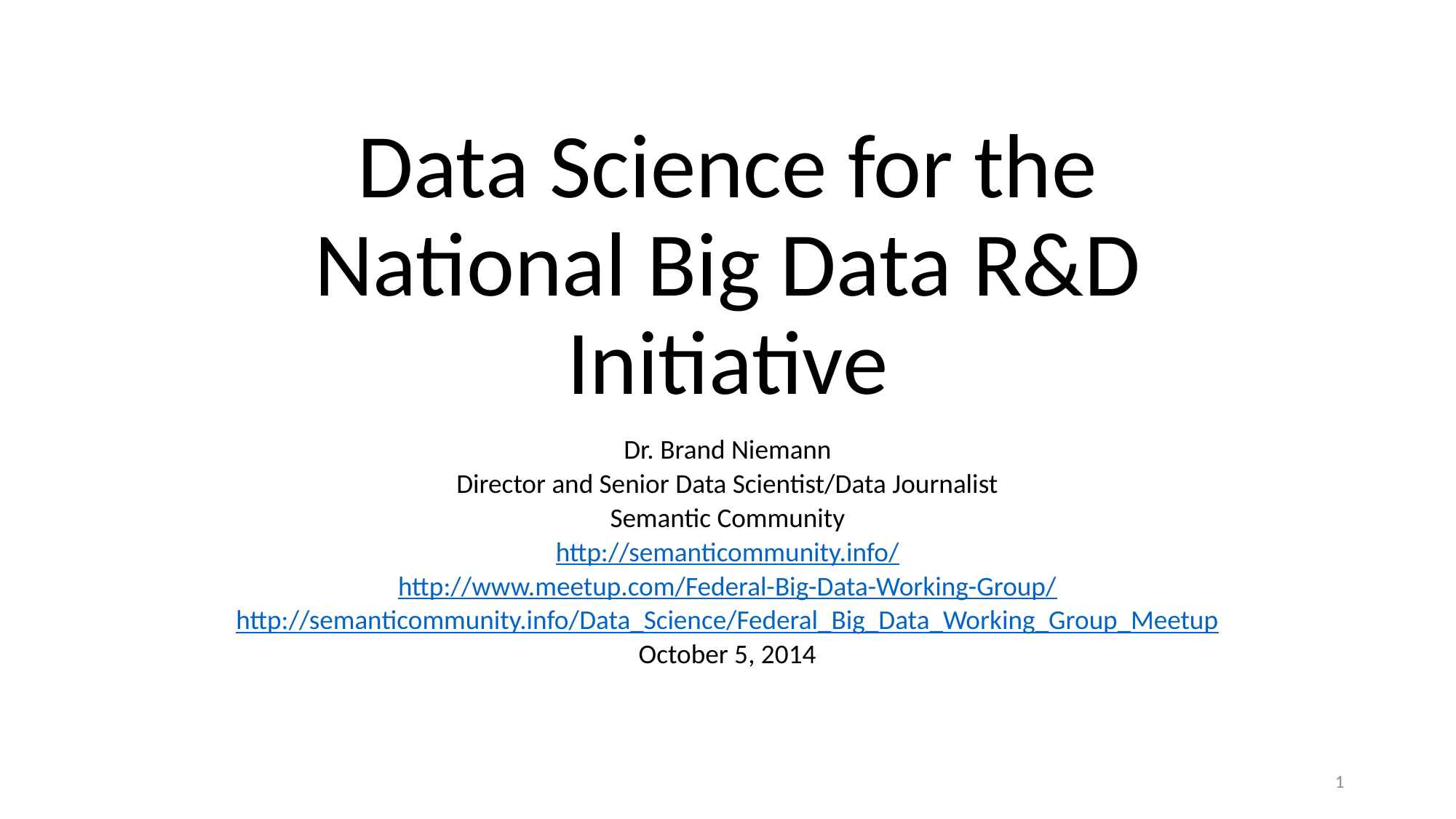

# Data Science for the National Big Data R&D Initiative
Dr. Brand Niemann
Director and Senior Data Scientist/Data Journalist
Semantic Community
http://semanticommunity.info/
http://www.meetup.com/Federal-Big-Data-Working-Group/
http://semanticommunity.info/Data_Science/Federal_Big_Data_Working_Group_Meetup
October 5, 2014

1